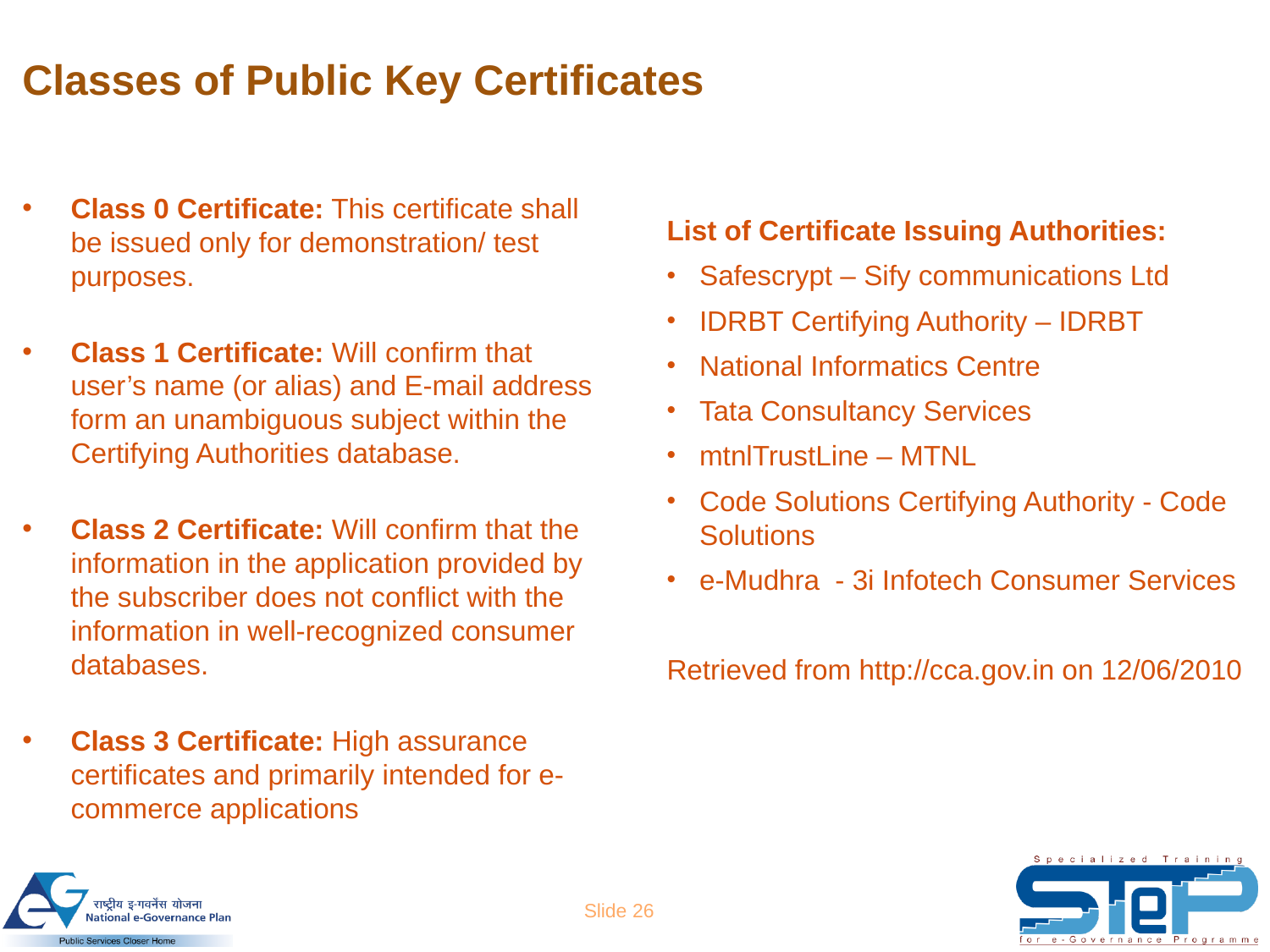

# Classes of Public Key Certificates
Class 0 Certificate: This certificate shall be issued only for demonstration/ test purposes.
Class 1 Certificate: Will confirm that user’s name (or alias) and E-mail address form an unambiguous subject within the Certifying Authorities database.
Class 2 Certificate: Will confirm that the information in the application provided by the subscriber does not conflict with the information in well-recognized consumer databases.
Class 3 Certificate: High assurance certificates and primarily intended for e-commerce applications
List of Certificate Issuing Authorities:
Safescrypt – Sify communications Ltd
IDRBT Certifying Authority – IDRBT
National Informatics Centre
Tata Consultancy Services
mtnlTrustLine – MTNL
Code Solutions Certifying Authority - Code Solutions
e-Mudhra  - 3i Infotech Consumer Services

Retrieved from http://cca.gov.in on 12/06/2010